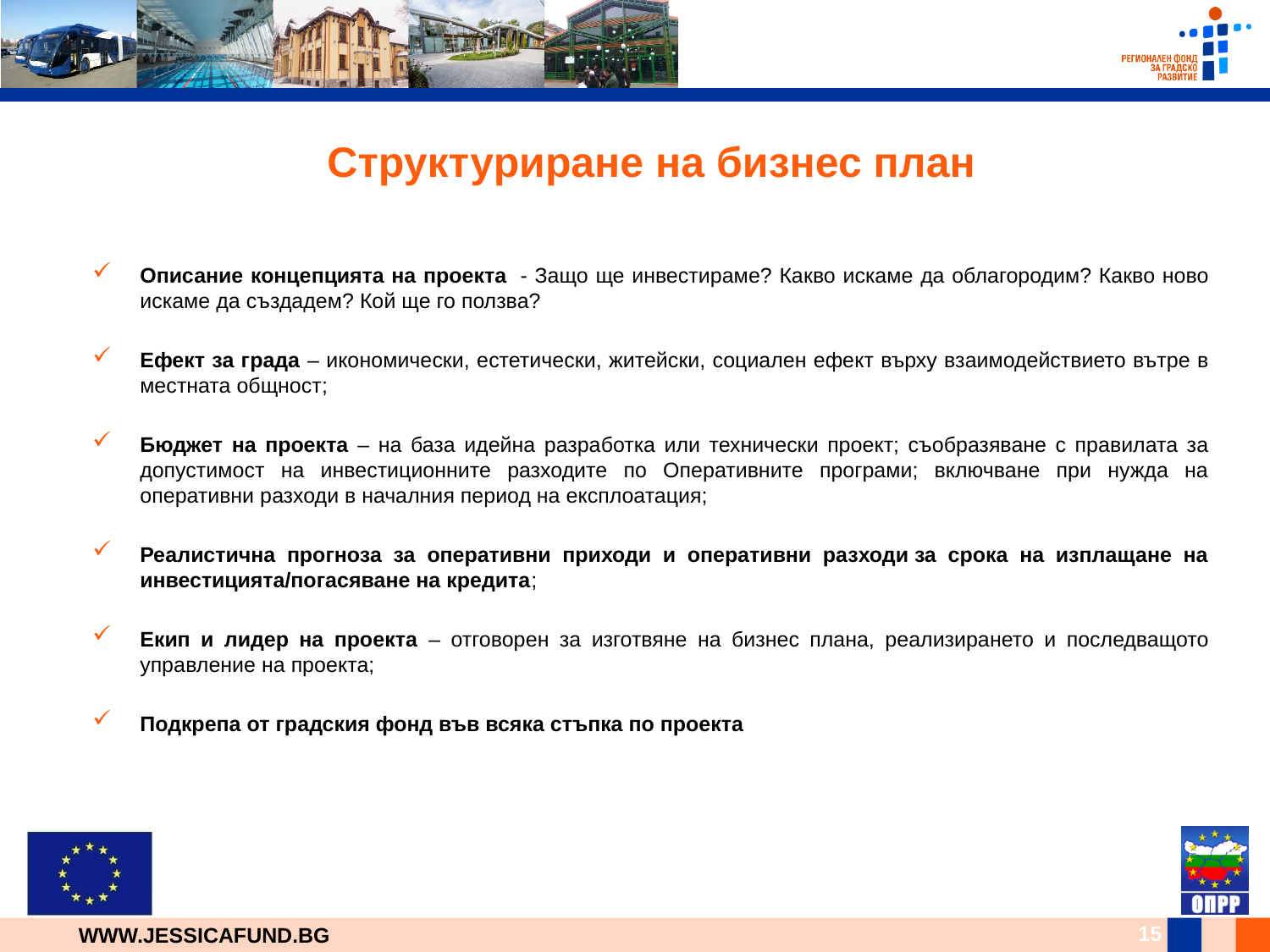

# Структуриране на бизнес план
Описание концепцията на проекта  - Защо ще инвестираме? Какво искаме да облагородим? Какво ново искаме да създадем? Кой ще го ползва?

Ефект за града – икономически, естетически, житейски, социален ефект върху взаимодействието вътре в местната общност;

Бюджет на проекта – на база идейна разработка или технически проект; съобразяване с правилата за допустимост на инвестиционните разходите по Оперативните програми; включване при нужда на оперативни разходи в началния период на експлоатация;

Реалистична прогноза за оперативни приходи и оперативни разходи за срока на изплащане на инвестицията/погасяване на кредита;

Екип и лидер на проекта – отговорен за изготвяне на бизнес плана, реализирането и последващото управление на проекта;

Подкрепа от градския фонд във всяка стъпка по проекта